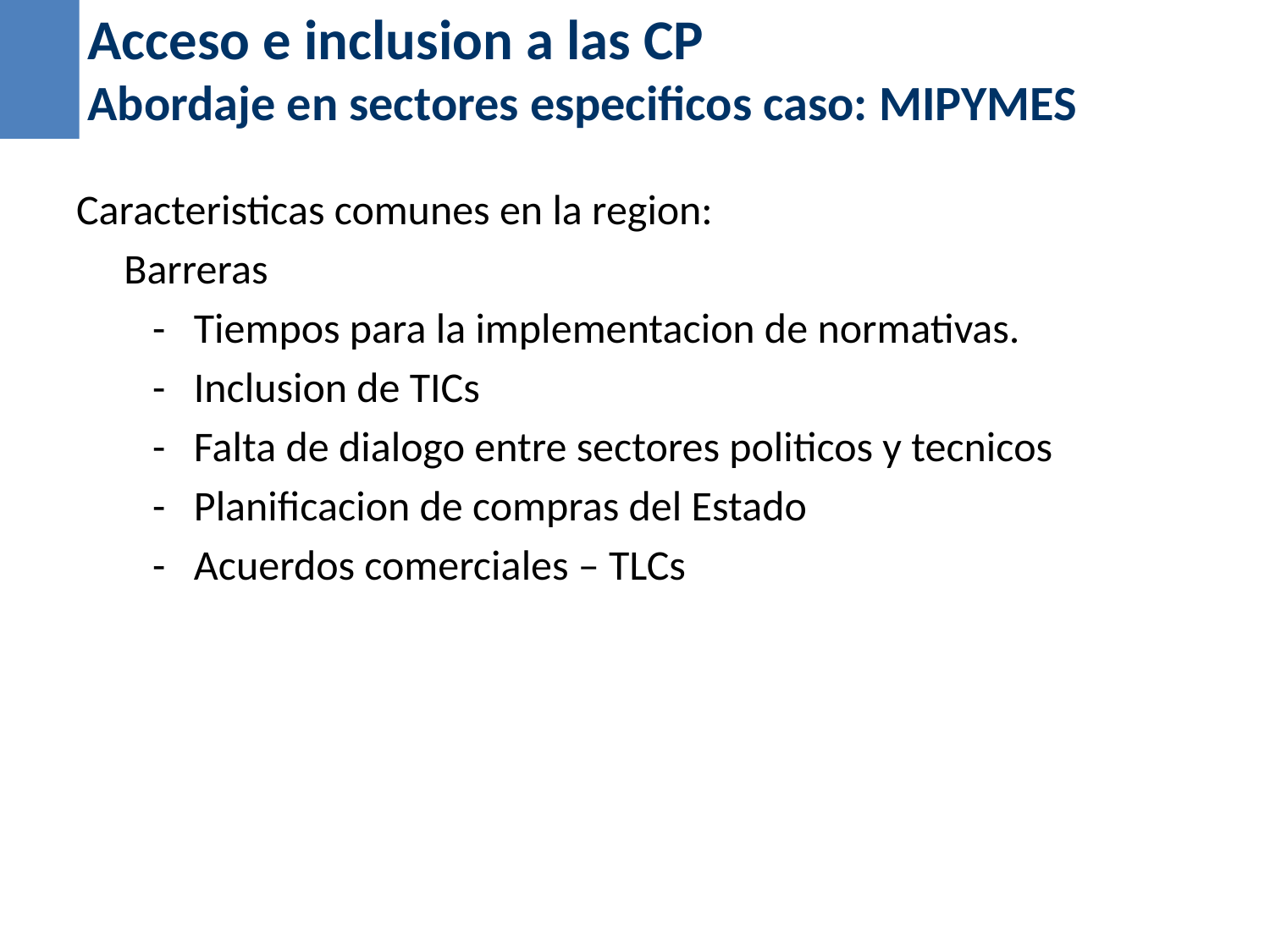

Acceso e inclusion a las CP
Abordaje en sectores especificos caso: MIPYMES

Caracteristicas comunes en la region:
     Barreras
        -   Tiempos para la implementacion de normativas.
        -   Inclusion de TICs
        -   Falta de dialogo entre sectores politicos y tecnicos
        -   Planificacion de compras del Estado
        -   Acuerdos comerciales – TLCs